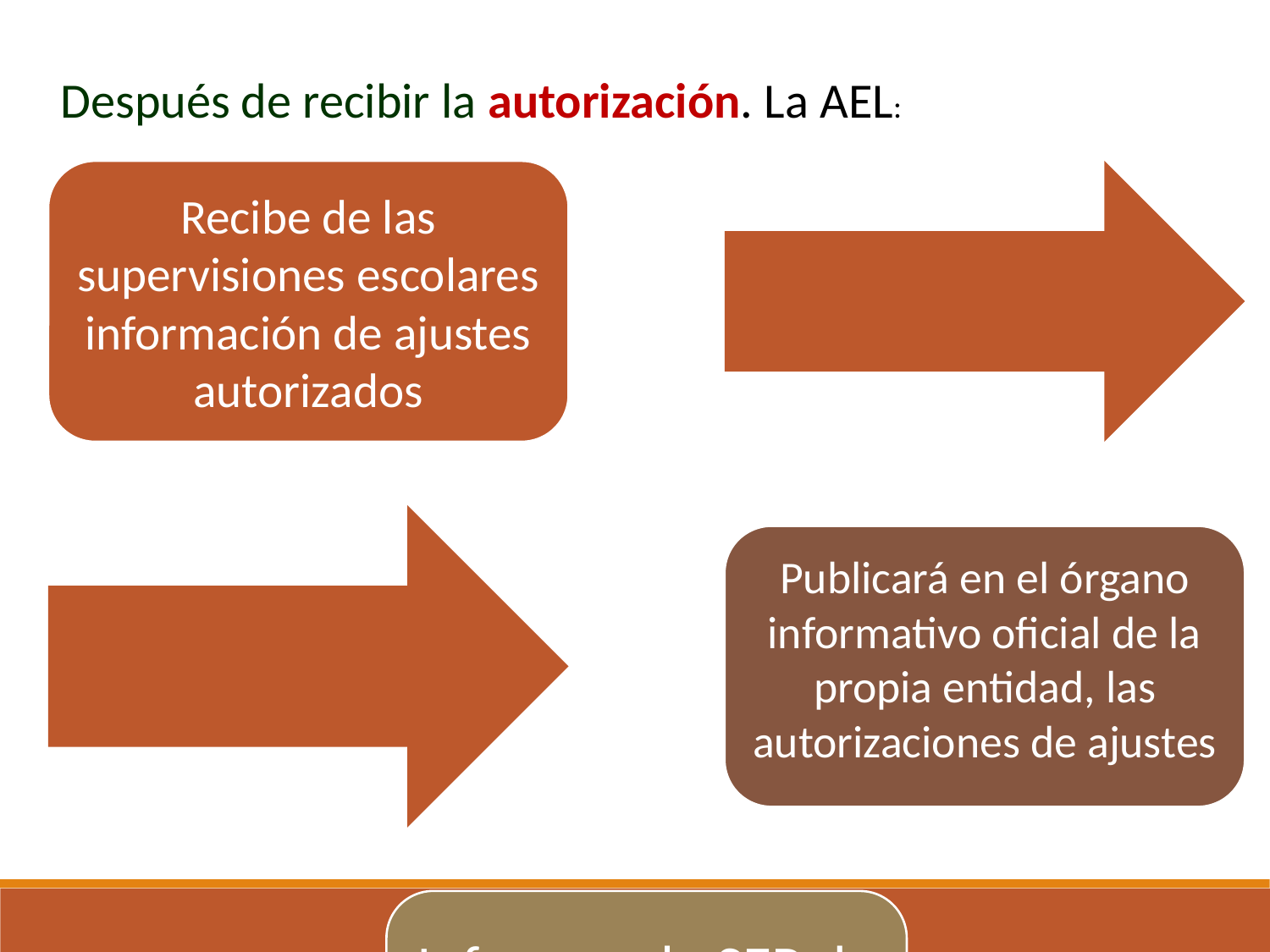

Después de recibir la autorización. La AEL:

Recibe de las supervisiones escolares información de ajustes autorizados
Publicará en el órgano informativo oficial de la propia entidad, las autorizaciones de ajustes